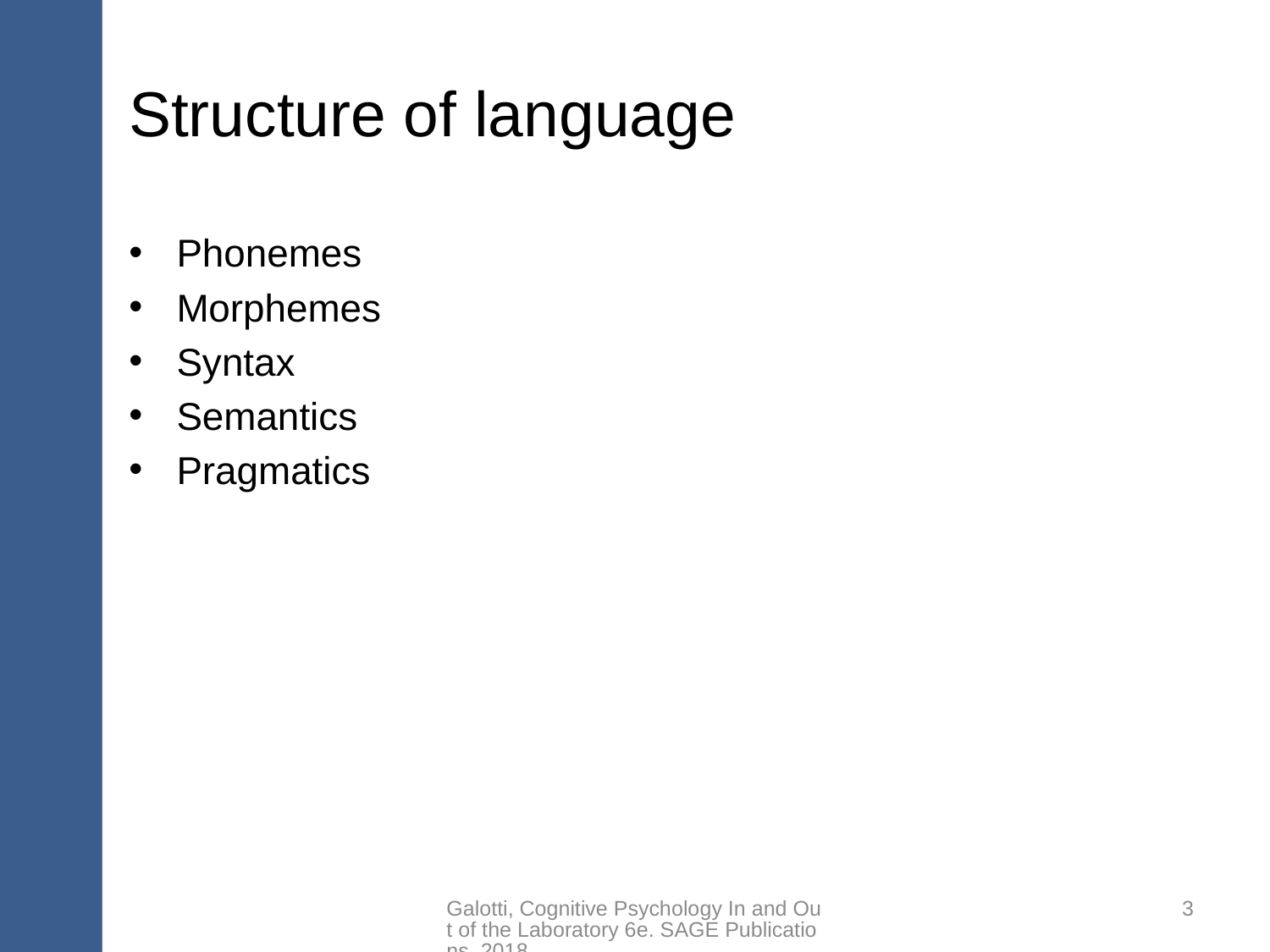

# Structure of language
Phonemes
Morphemes
Syntax
Semantics
Pragmatics
Galotti, Cognitive Psychology In and Out of the Laboratory 6e. SAGE Publications, 2018.
3